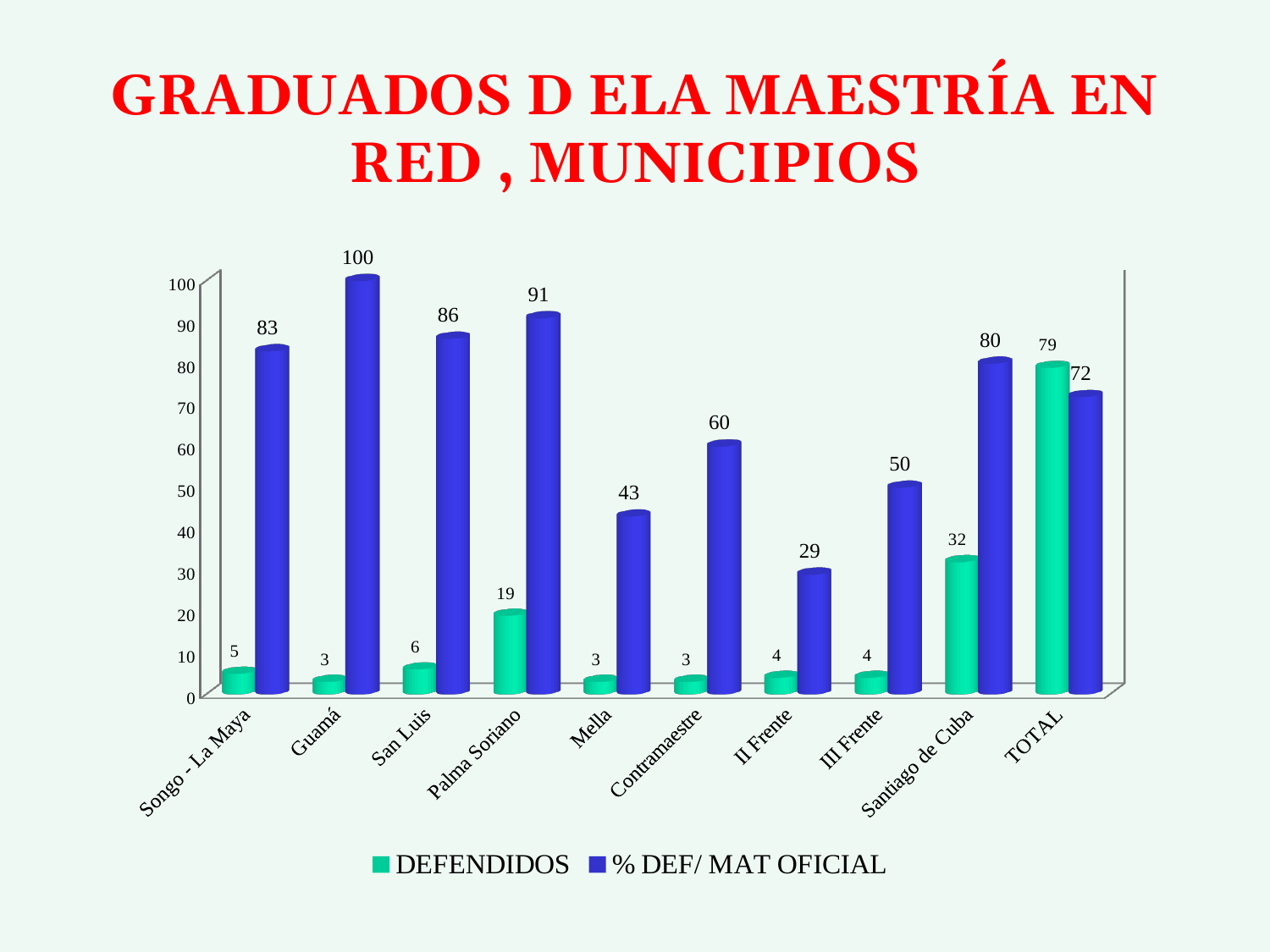

# GRADUADOS D ELA MAESTRÍA EN RED , MUNICIPIOS

[unsupported chart]